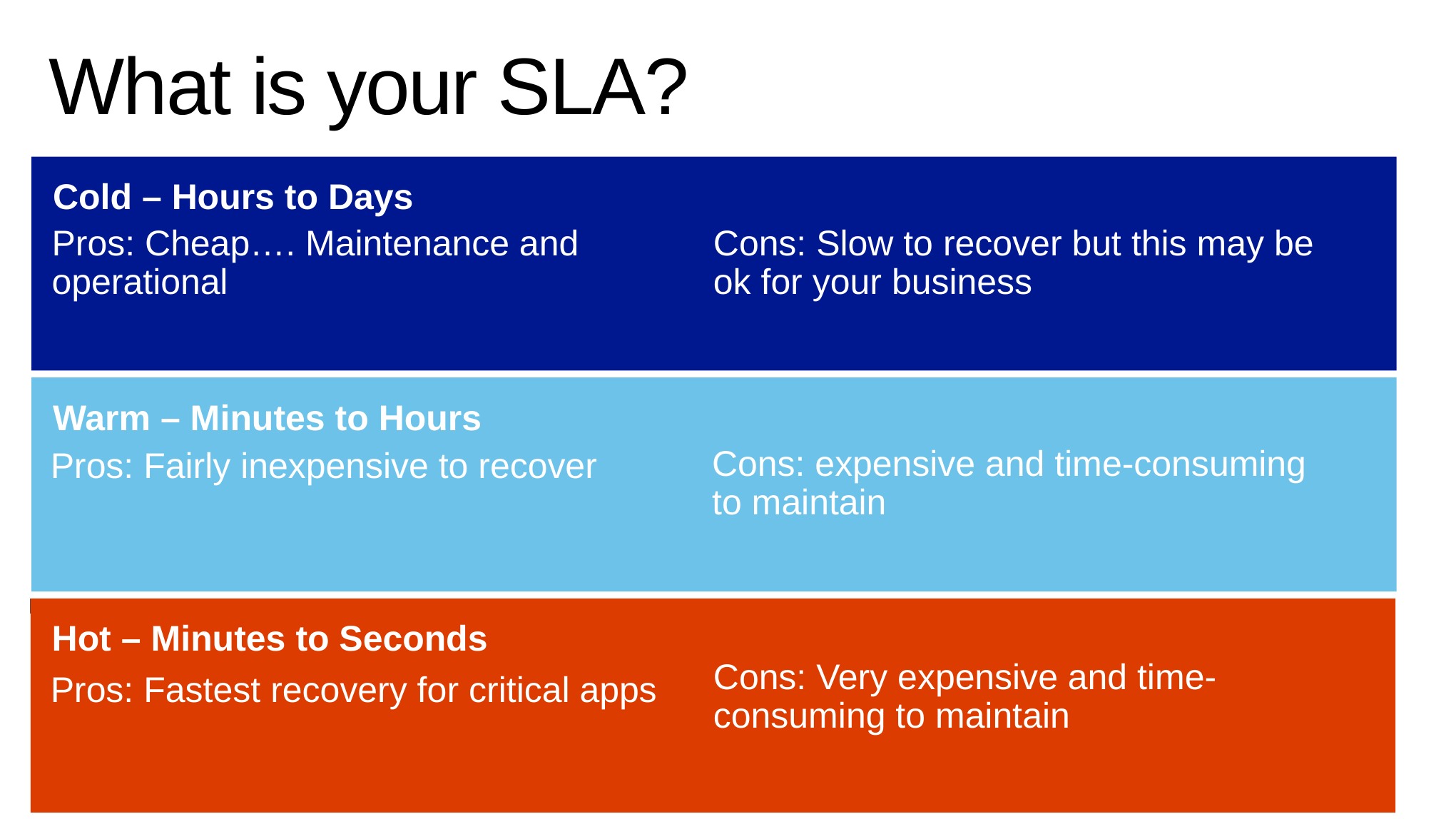

# What is your SLA?
Cold – Hours to Days

Pros: Cheap…. Maintenance and operational
Cons: Slow to recover but this may be ok for your business
Warm – Minutes to Hours

Cons: expensive and time-consuming to maintain
Pros: Fairly inexpensive to recover
Hot – Minutes to Seconds

Cons: Very expensive and time-consuming to maintain
Pros: Fastest recovery for critical apps